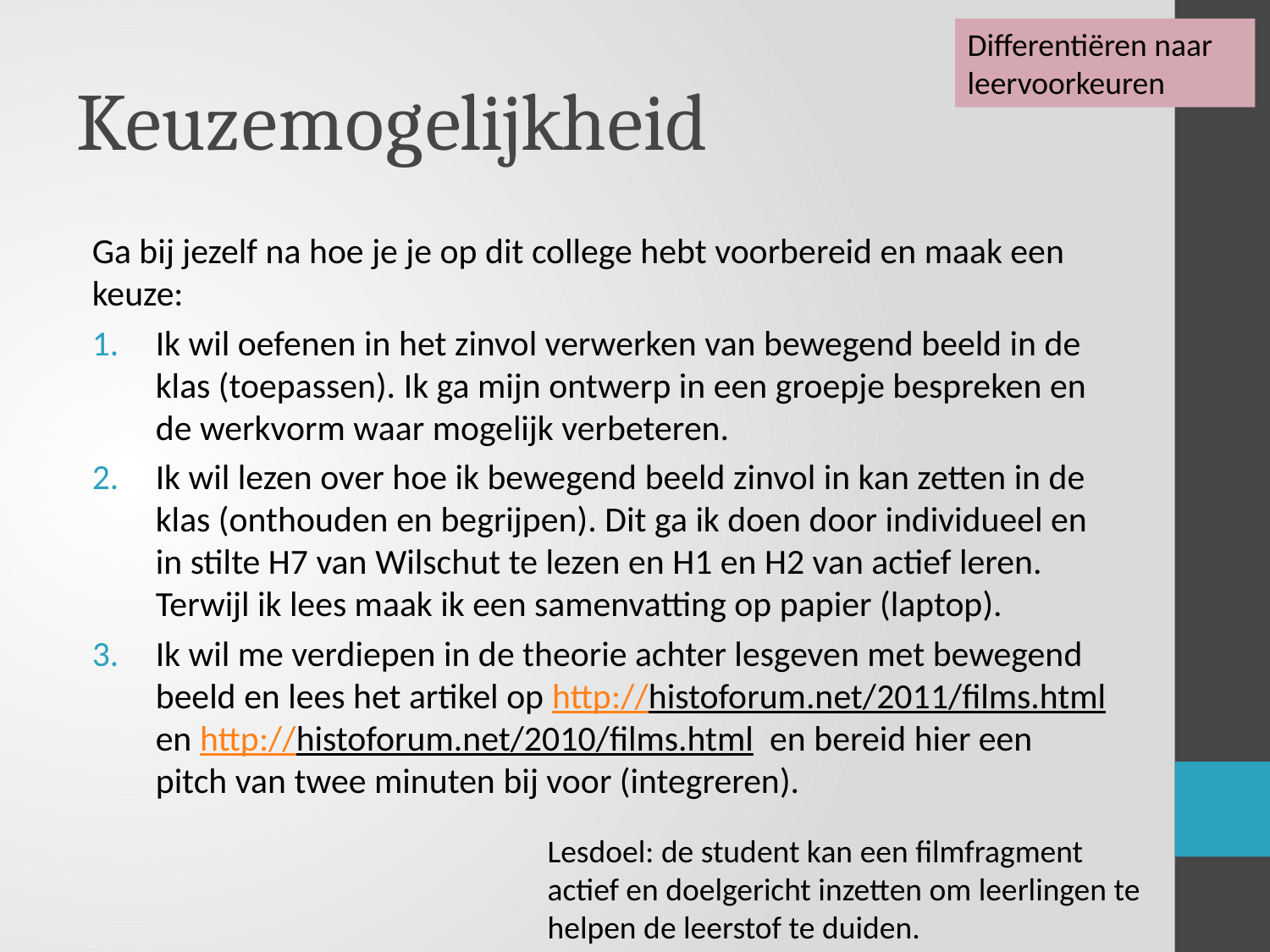

Differentiëren naar leervoorkeuren
# Keuzemogelijkheid
Ga bij jezelf na hoe je je op dit college hebt voorbereid en maak een keuze:
Ik wil oefenen in het zinvol verwerken van bewegend beeld in de klas (toepassen). Ik ga mijn ontwerp in een groepje bespreken en de werkvorm waar mogelijk verbeteren.
Ik wil lezen over hoe ik bewegend beeld zinvol in kan zetten in de klas (onthouden en begrijpen). Dit ga ik doen door individueel en in stilte H7 van Wilschut te lezen en H1 en H2 van actief leren. Terwijl ik lees maak ik een samenvatting op papier (laptop).
Ik wil me verdiepen in de theorie achter lesgeven met bewegend beeld en lees het artikel op http://histoforum.net/2011/films.html en http://histoforum.net/2010/films.html  en bereid hier een pitch van twee minuten bij voor (integreren).
Lesdoel: de student kan een filmfragment actief en doelgericht inzetten om leerlingen te helpen de leerstof te duiden.